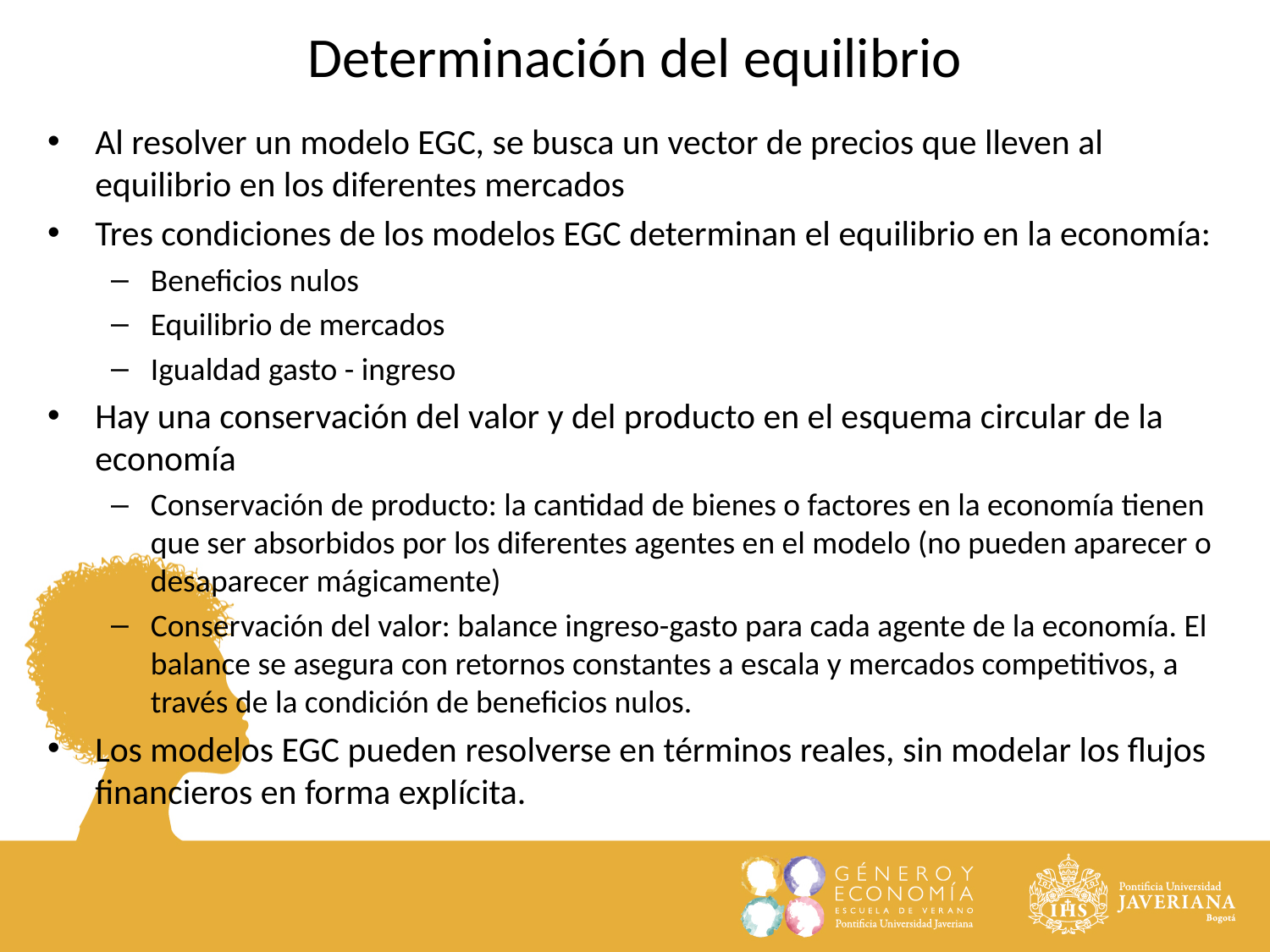

Determinación del equilibrio
Al resolver un modelo EGC, se busca un vector de precios que lleven al equilibrio en los diferentes mercados
Tres condiciones de los modelos EGC determinan el equilibrio en la economía:
Beneficios nulos
Equilibrio de mercados
Igualdad gasto - ingreso
Hay una conservación del valor y del producto en el esquema circular de la economía
Conservación de producto: la cantidad de bienes o factores en la economía tienen que ser absorbidos por los diferentes agentes en el modelo (no pueden aparecer o desaparecer mágicamente)
Conservación del valor: balance ingreso-gasto para cada agente de la economía. El balance se asegura con retornos constantes a escala y mercados competitivos, a través de la condición de beneficios nulos.
Los modelos EGC pueden resolverse en términos reales, sin modelar los flujos financieros en forma explícita.